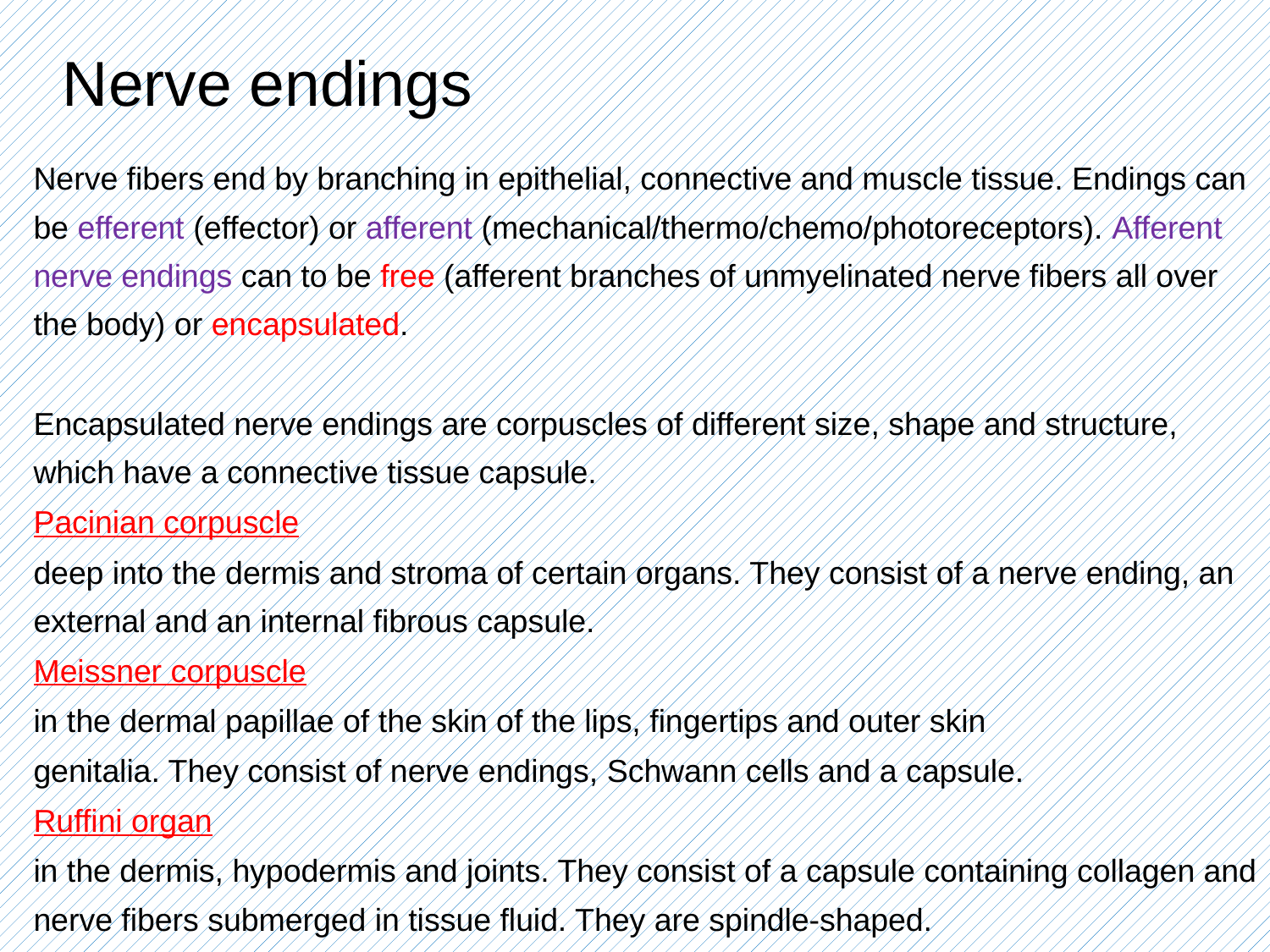

# Nerve endings
Nerve fibers end by branching in epithelial, connective and muscle tissue. Endings can be efferent (effector) or afferent (mechanical/thermo/chemo/photoreceptors). Afferent nerve endings can to be free (afferent branches of unmyelinated nerve fibers all over the body) or encapsulated.

Encapsulated nerve endings are corpuscles of different size, shape and structure, which have a connective tissue capsule.
Pacinian corpuscle
deep into the dermis and stroma of certain organs. They consist of a nerve ending, an external and an internal fibrous capsule.
Meissner corpuscle
in the dermal papillae of the skin of the lips, fingertips and outer skin
genitalia. They consist of nerve endings, Schwann cells and a capsule.
Ruffini organ
in the dermis, hypodermis and joints. They consist of a capsule containing collagen and nerve fibers submerged in tissue fluid. They are spindle-shaped.